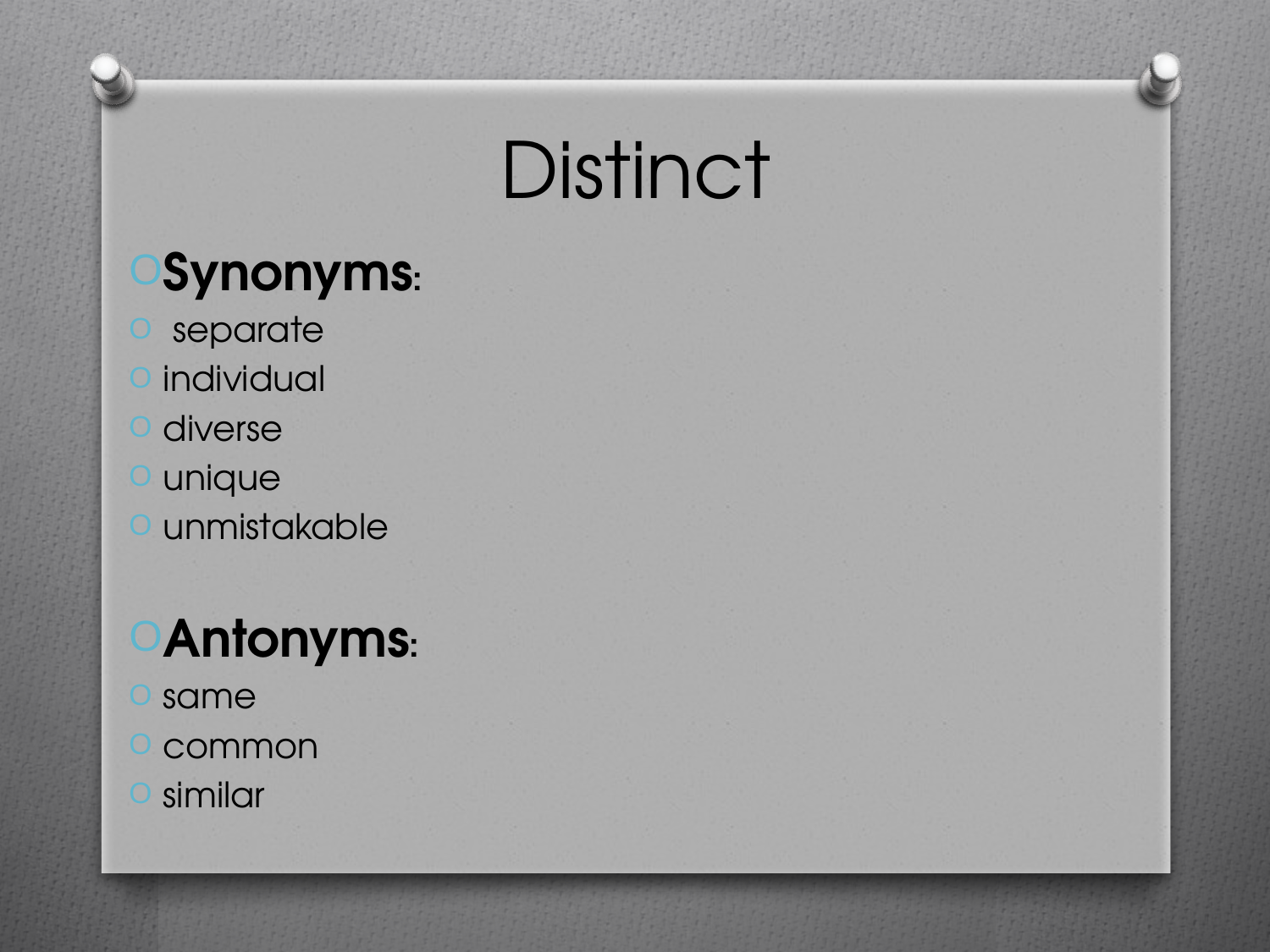

# Distinct
Synonyms:
 separate
individual
diverse
unique
unmistakable

Antonyms:
same
common
similar